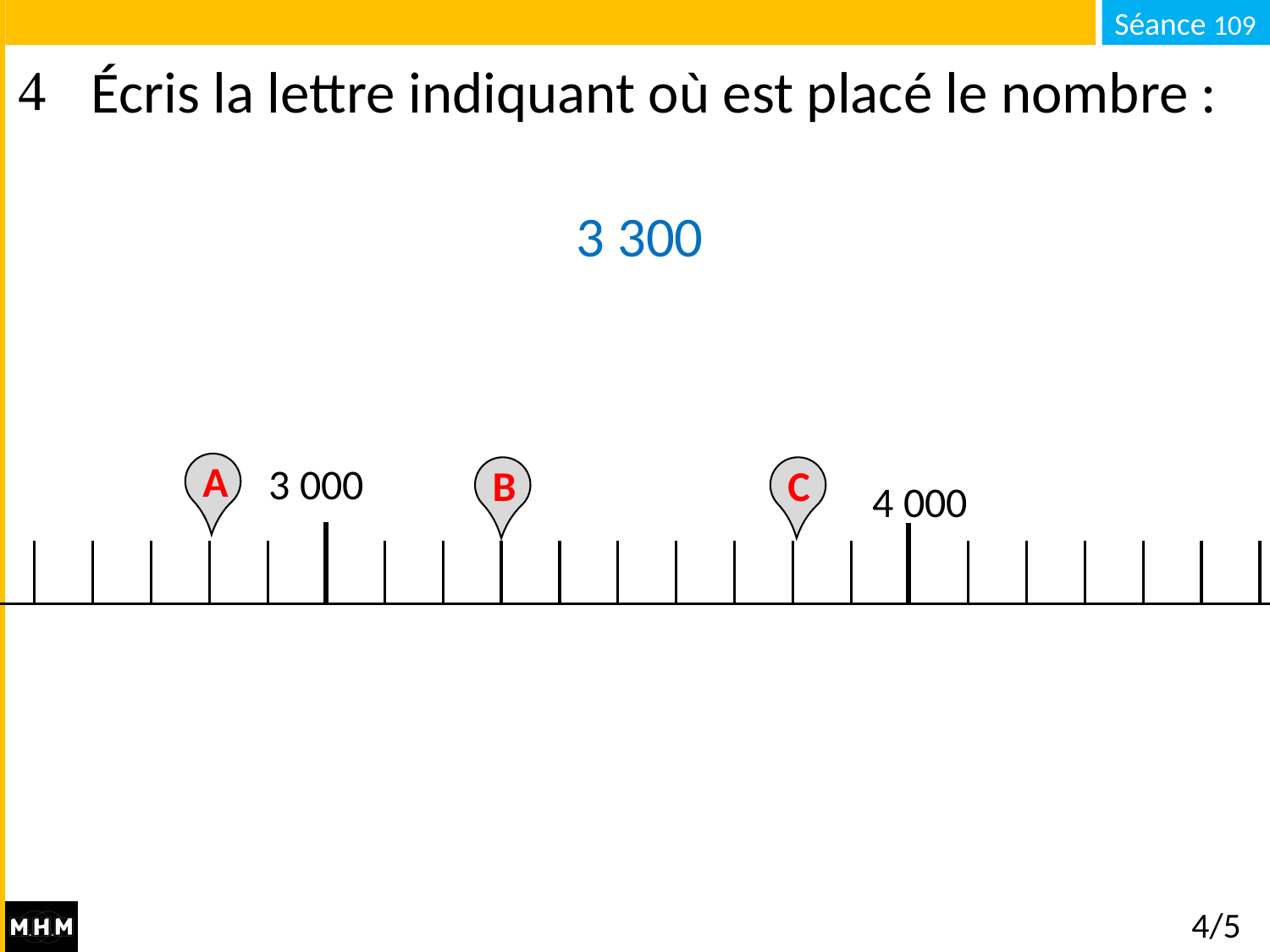

# Écris la lettre indiquant où est placé le nombre :
3 300
A
3 000
B
C

4 000
4/5